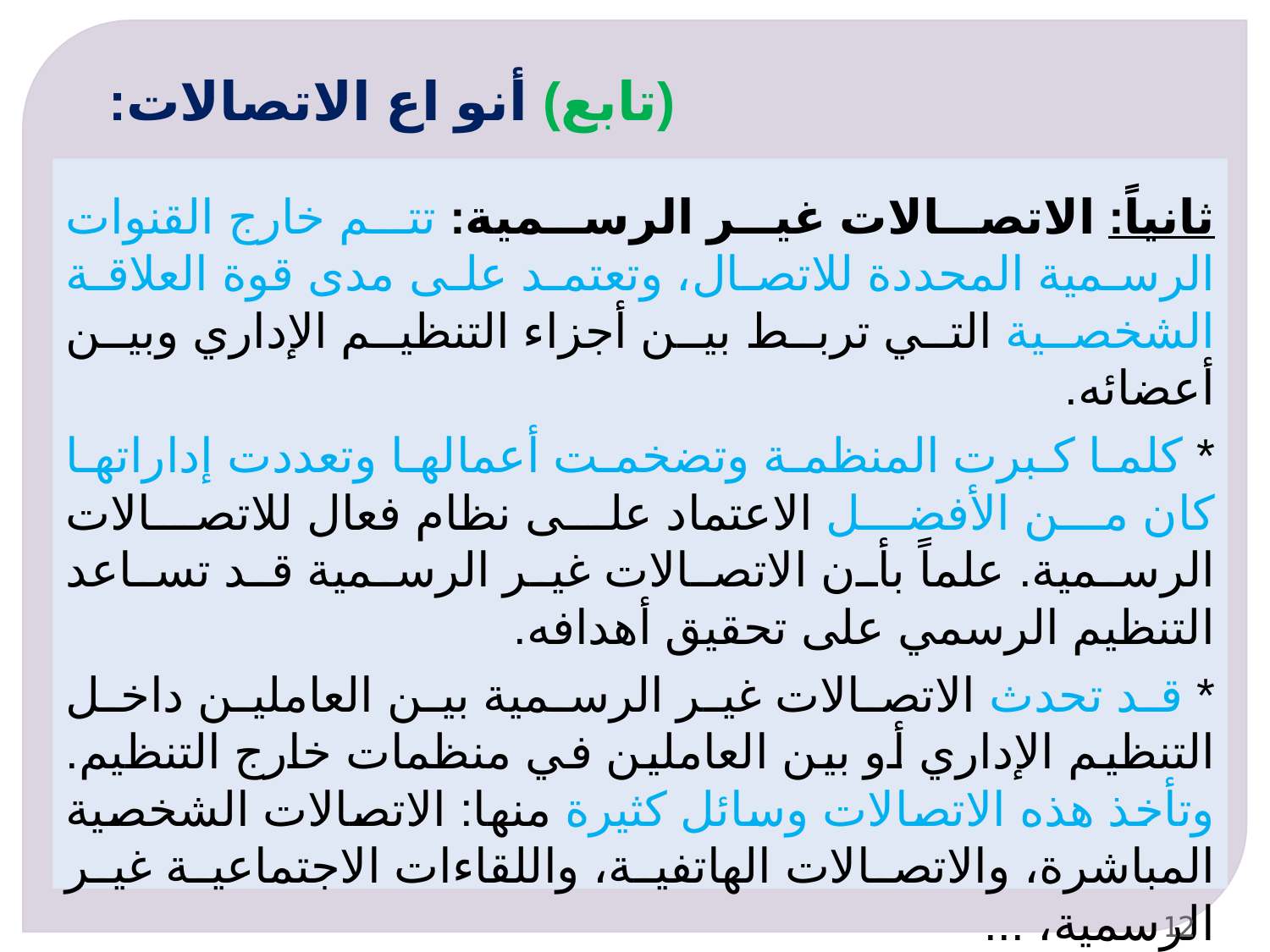

# (تابع) أنو اع الاتصالات:

ثانياً: الاتصالات غير الرسمية: تتم خارج القنوات الرسمية المحددة للاتصال، وتعتمد على مدى قوة العلاقة الشخصية التي تربط بين أجزاء التنظيم الإداري وبين أعضائه.

* كلما كبرت المنظمة وتضخمت أعمالها وتعددت إداراتها كان من الأفضل الاعتماد على نظام فعال للاتصالات الرسمية. علماً بأن الاتصالات غير الرسمية قد تساعد التنظيم الرسمي على تحقيق أهدافه.

* قد تحدث الاتصالات غير الرسمية بين العاملين داخل التنظيم الإداري أو بين العاملين في منظمات خارج التنظيم. وتأخذ هذه الاتصالات وسائل كثيرة منها: الاتصالات الشخصية المباشرة، والاتصالات الهاتفية، واللقاءات الاجتماعية غير الرسمية، ...
12